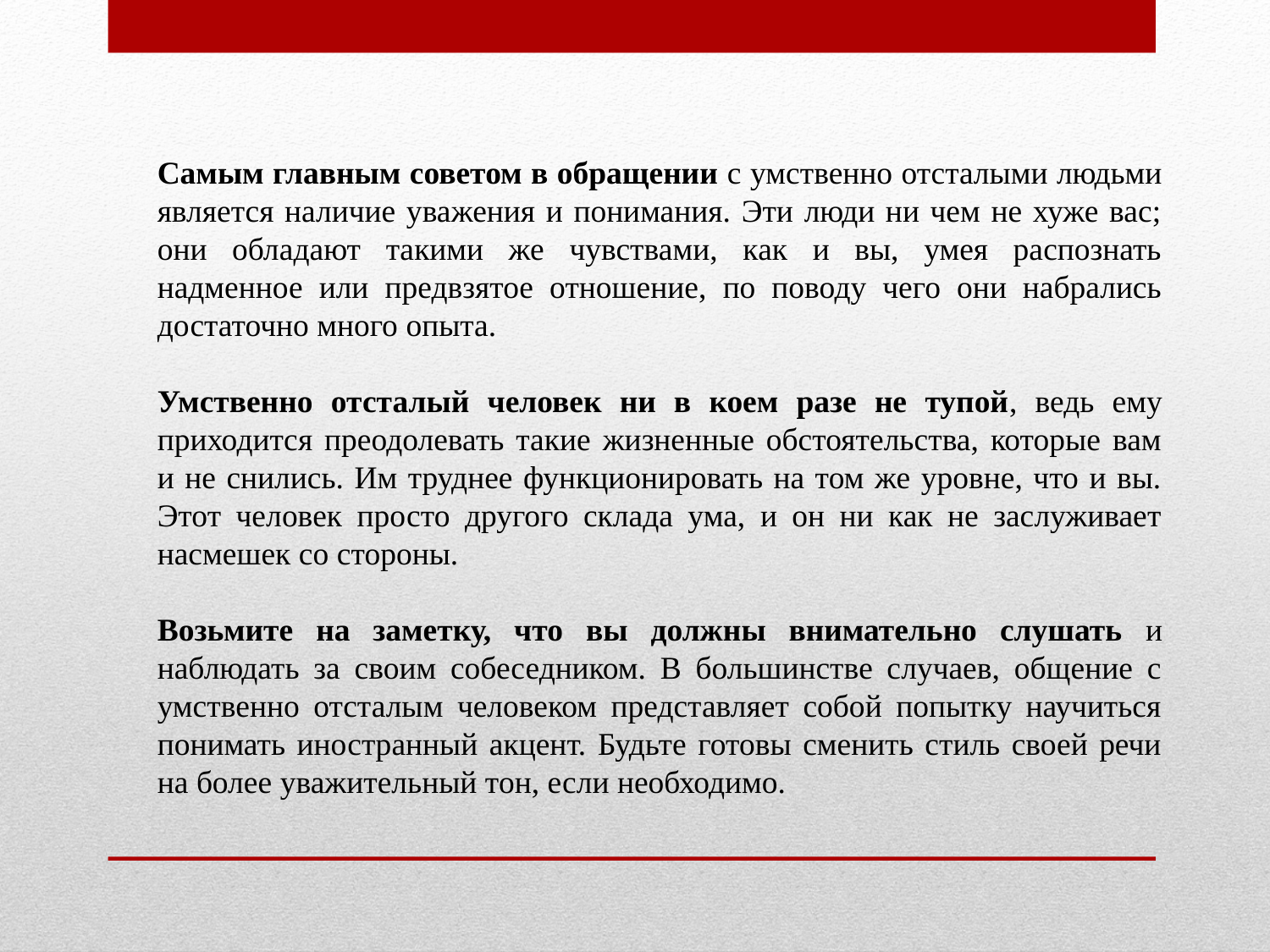

Самым главным советом в обращении с умственно отсталыми людьми является наличие уважения и понимания. Эти люди ни чем не хуже вас; они обладают такими же чувствами, как и вы, умея распознать надменное или предвзятое отношение, по поводу чего они набрались достаточно много опыта.

Умственно отсталый человек ни в коем разе не тупой, ведь ему приходится преодолевать такие жизненные обстоятельства, которые вам и не снились. Им труднее функционировать на том же уровне, что и вы. Этот человек просто другого склада ума, и он ни как не заслуживает насмешек со стороны.

Возьмите на заметку, что вы должны внимательно слушать и наблюдать за своим собеседником. В большинстве случаев, общение с умственно отсталым человеком представляет собой попытку научиться понимать иностранный акцент. Будьте готовы сменить стиль своей речи на более уважительный тон, если необходимо.